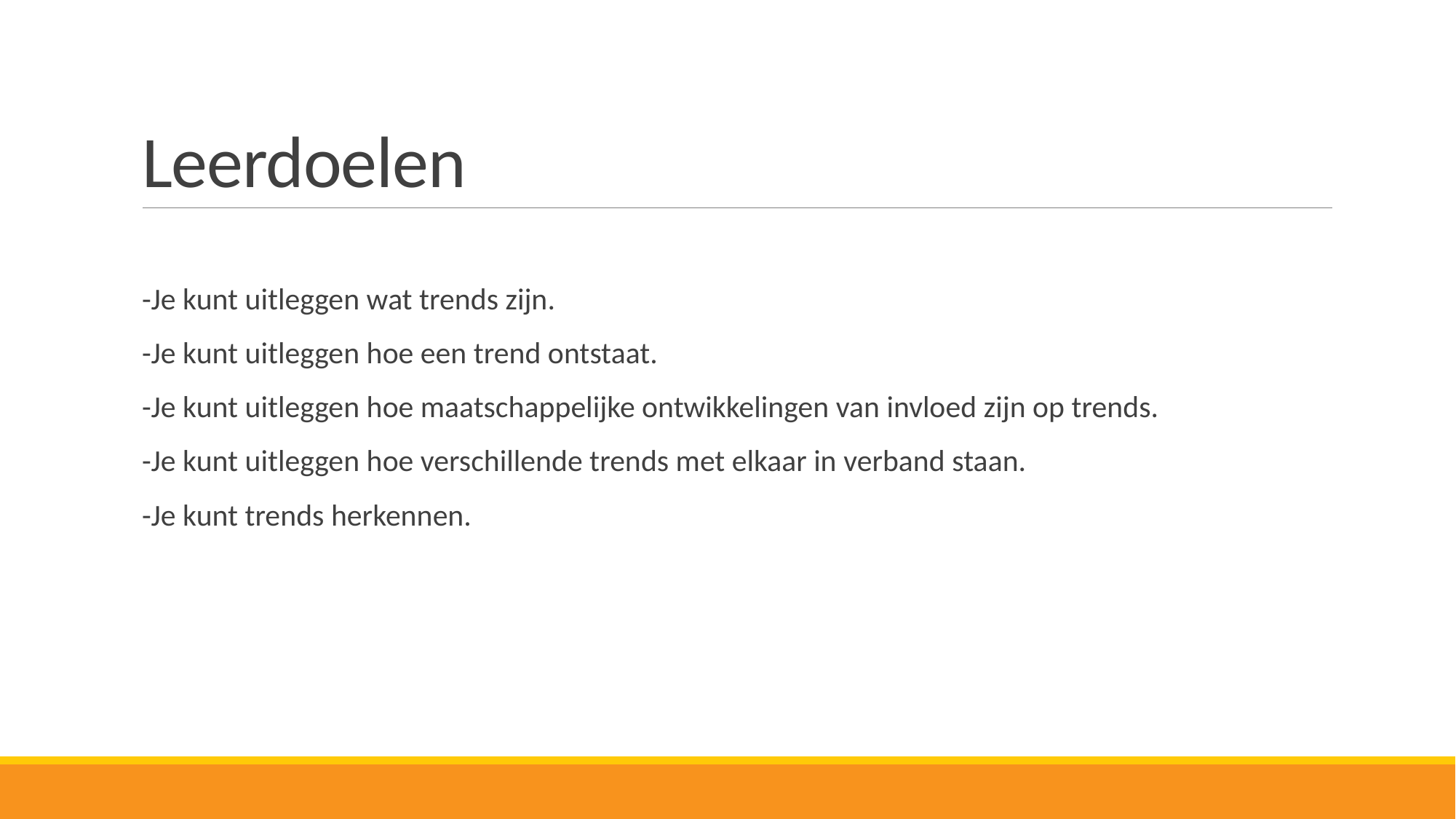

# Leerdoelen

-Je kunt uitleggen wat trends zijn.
-Je kunt uitleggen hoe een trend ontstaat.
-Je kunt uitleggen hoe maatschappelijke ontwikkelingen van invloed zijn op trends.
-Je kunt uitleggen hoe verschillende trends met elkaar in verband staan.
-Je kunt trends herkennen.